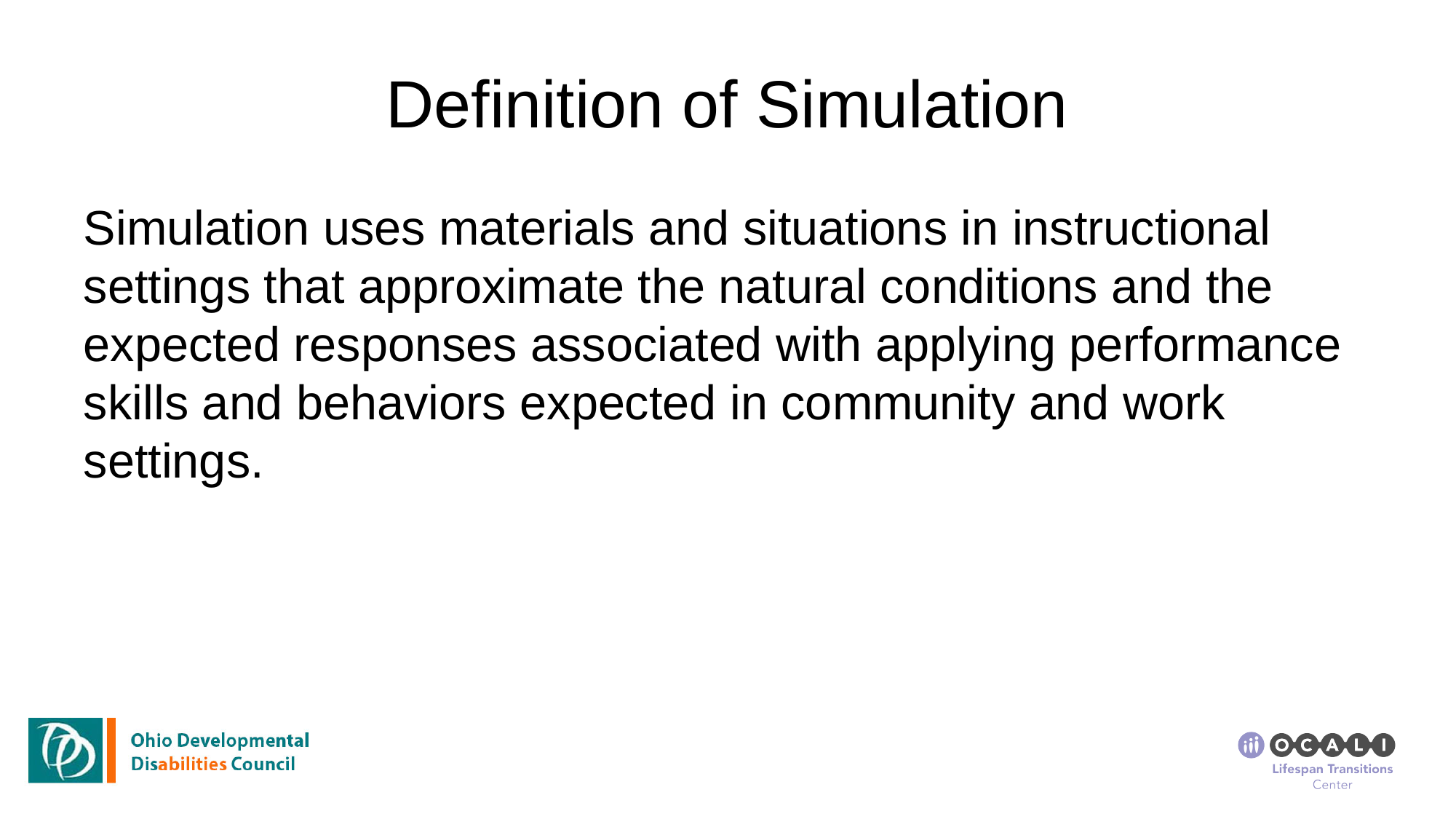

# Definition of Simulation
Simulation uses materials and situations in instructional settings that approximate the natural conditions and the expected responses associated with applying performance skills and behaviors expected in community and work settings.